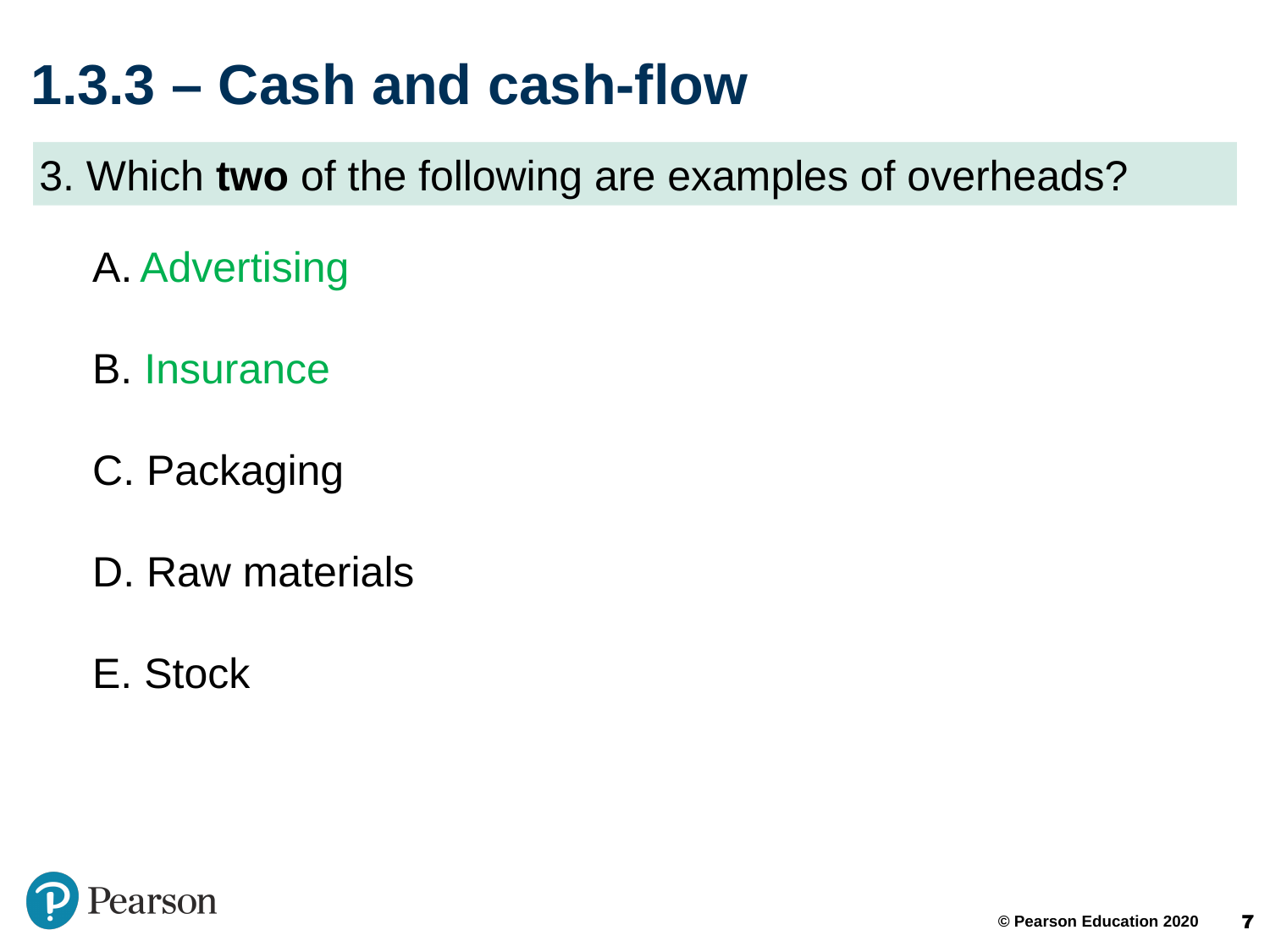

# 1.3.3 – Cash and cash-flow
3. Which two of the following are examples of overheads?
Advertising

B. Insurance

C. Packaging

D. Raw materials

E. Stock
7